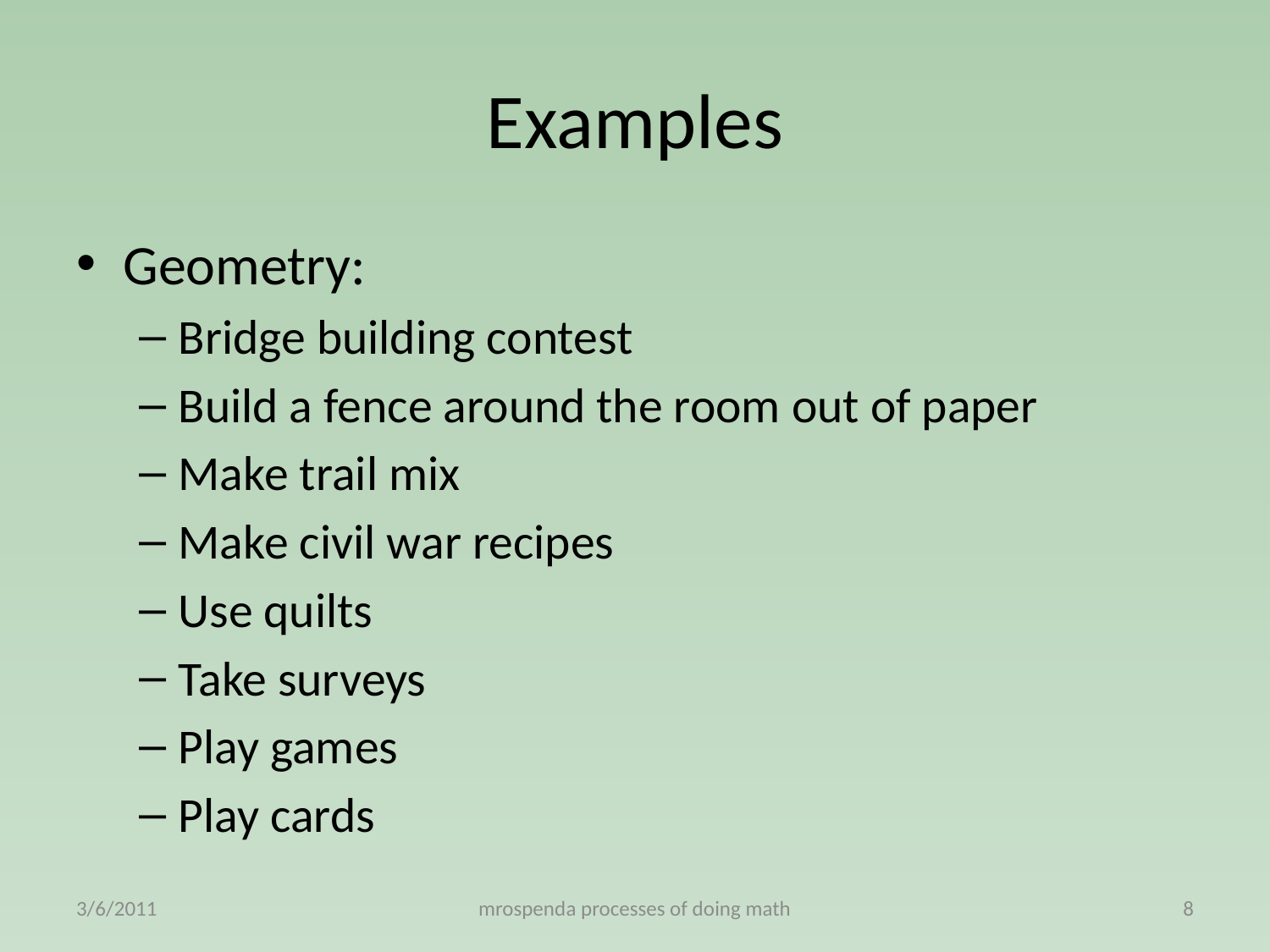

# Examples
Geometry:
Bridge building contest
Build a fence around the room out of paper
Make trail mix
Make civil war recipes
Use quilts
Take surveys
Play games
Play cards

3/6/2011
mrospenda processes of doing math
8